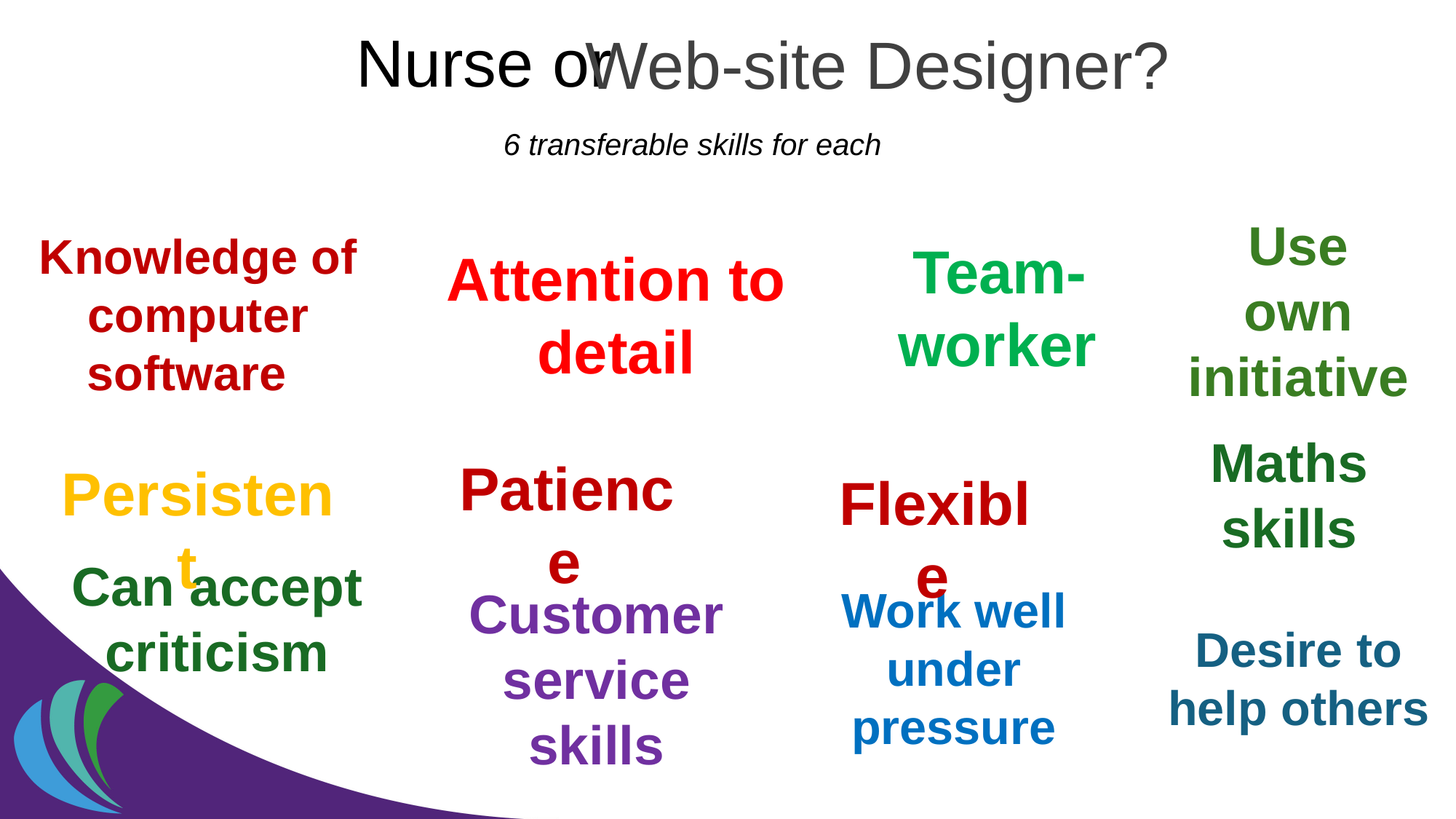

Nurse or
Web-site Designer?
6 transferable skills for each
Use own initiative
Knowledge of computer software
Team-worker
Attention to detail
Maths skills
Patience
Persistent
Flexible
Can accept criticism
Customer service skills
Work well under pressure
Desire to help others